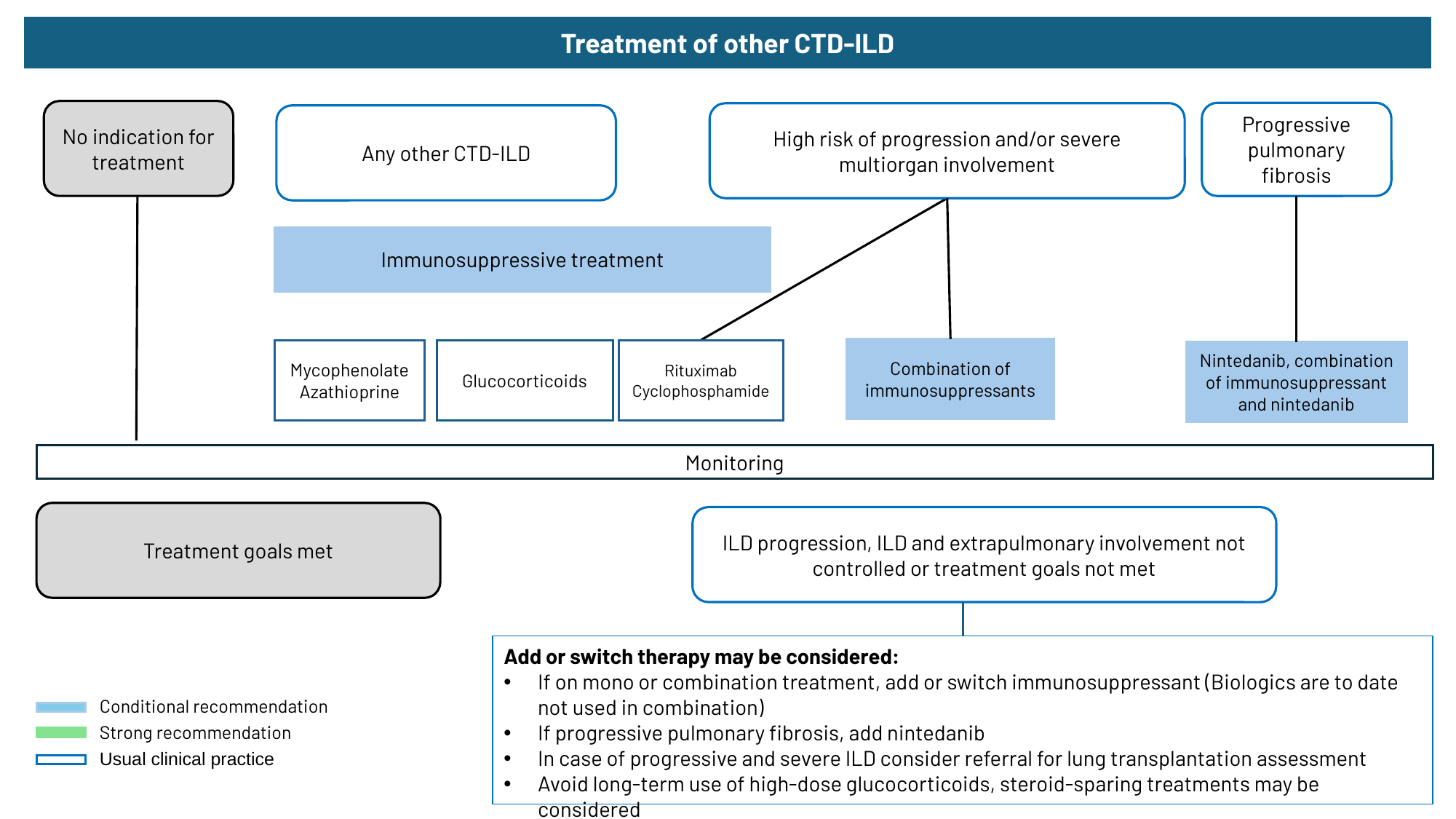

Treatment of other CTD-ILD
No indication for treatment
Progressive pulmonary fibrosis
High risk of progression and/or severe multiorgan involvement
Any other CTD-ILD
Immunosuppressive treatment
Combination of immunosuppressants
Mycophenolate
Azathioprine
Glucocorticoids
Rituximab
Cyclophosphamide
Nintedanib, combination of immunosuppressant and nintedanib
Monitoring
Treatment goals met
ILD progression, ILD and extrapulmonary involvement not controlled or treatment goals not met
Add or switch therapy may be considered:
If on mono or combination treatment, add or switch immunosuppressant (Biologics are to date not used in combination)
If progressive pulmonary fibrosis, add nintedanib
In case of progressive and severe ILD consider referral for lung transplantation assessment
Avoid long-term use of high-dose glucocorticoids, steroid-sparing treatments may be considered

Conditional recommendation
Strong recommendation
Usual clinical practice